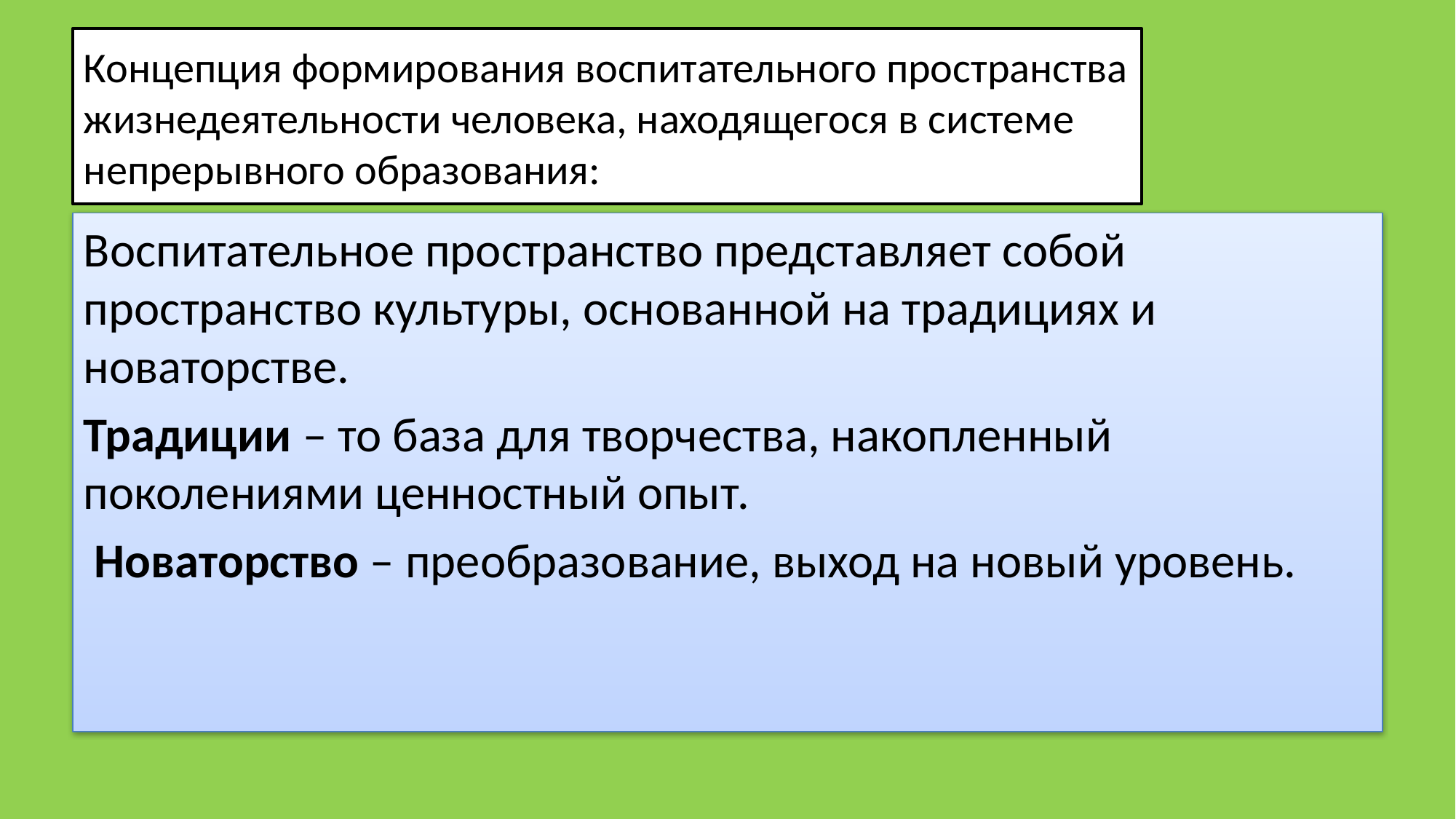

# Концепция формирования воспитательного пространства жизнедеятельности человека, находящегося в системе непрерывного образования:
Воспитательное пространство представляет собой пространство культуры, основанной на традициях и новаторстве.
Традиции – то база для творчества, накопленный поколениями ценностный опыт.
 Новаторство – преобразование, выход на новый уровень.